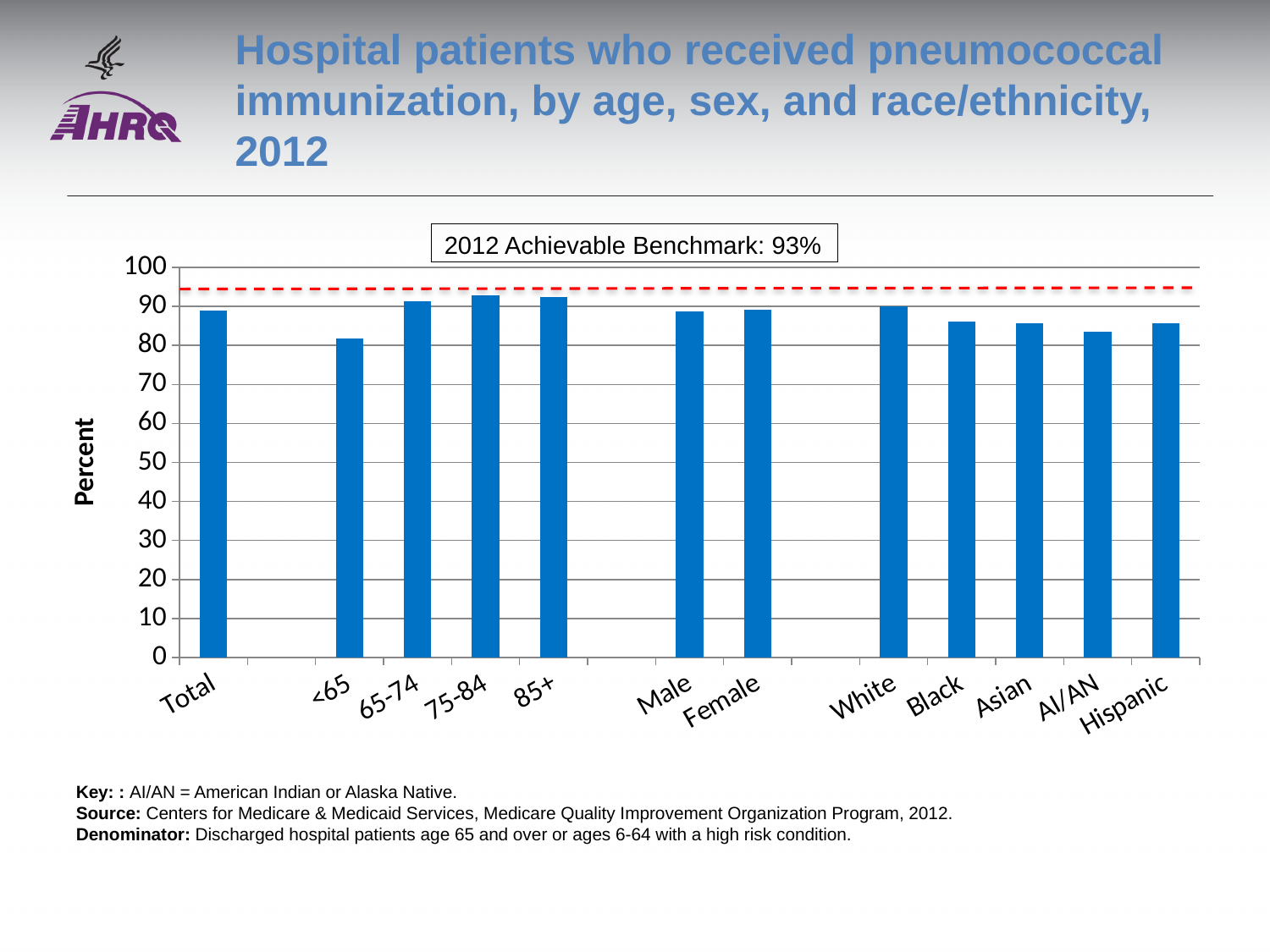

# Hospital patients who received pneumococcal immunization, by age, sex, and race/ethnicity, 2012

### Chart

| Category | Column1 |
|---|---|
| Total | 89.0 |
|  | None |
| <65 | 81.771919256 |
| 65-74 | 91.298814521 |
| 75-84 | 92.831233592 |
| 85+ | 92.518551006 |
|  | None |
| Male | 88.8312 |
| Female | 89.1015 |
|   | None |
| White | 90.0116 |
| Black | 86.0695 |
| Asian | 85.7382 |
| AI/AN | 83.5329 |
| Hispanic | 85.7978 |
2012 Achievable Benchmark: 93%
Key: : AI/AN = American Indian or Alaska Native.
Source: Centers for Medicare & Medicaid Services, Medicare Quality Improvement Organization Program, 2012.
Denominator: Discharged hospital patients age 65 and over or ages 6-64 with a high risk condition.